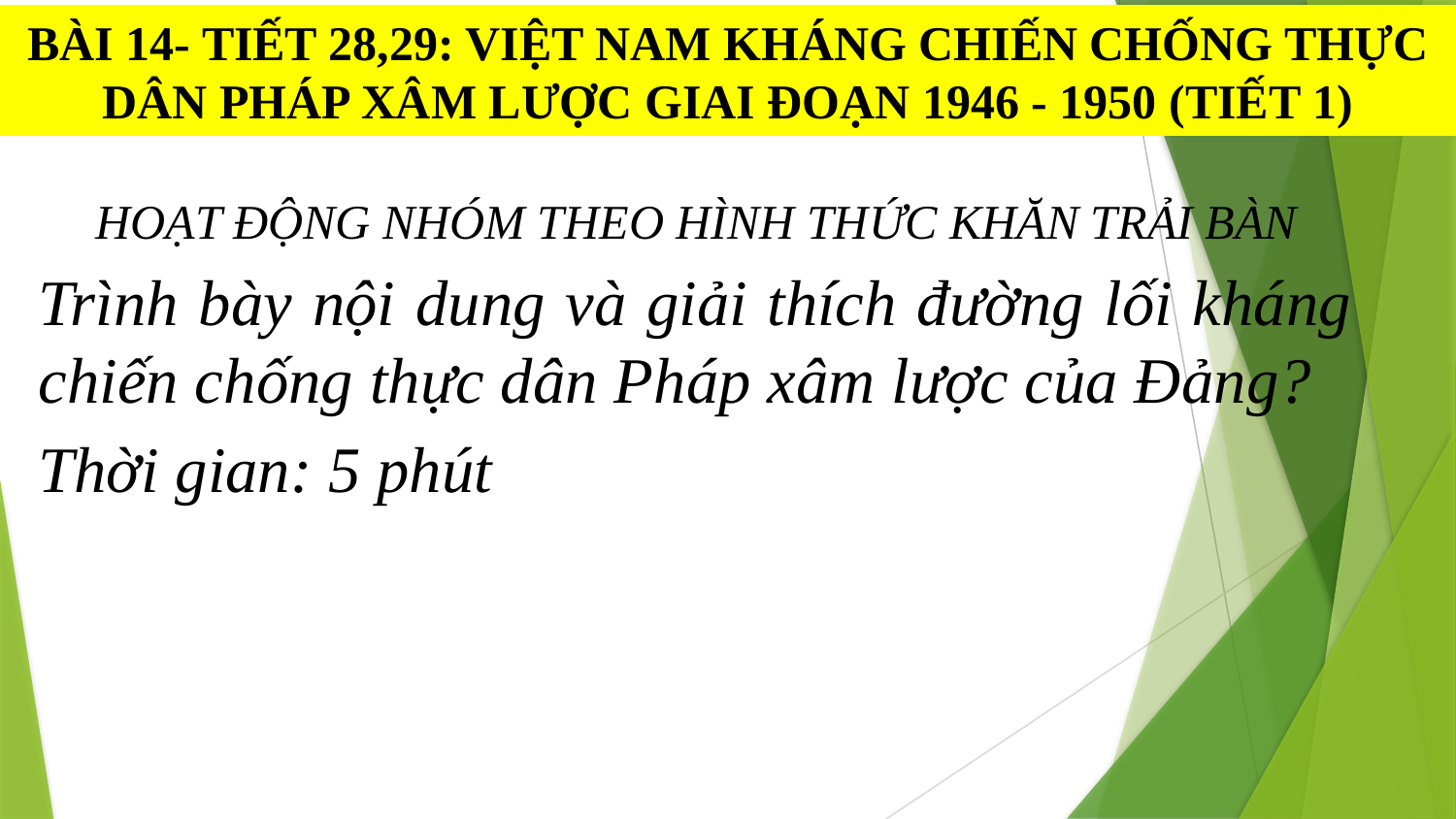

BÀI 14- TIẾT 28,29: VIỆT NAM KHÁNG CHIẾN CHỐNG THỰC DÂN PHÁP XÂM LƯỢC GIAI ĐOẠN 1946 - 1950 (TIẾT 1)
HOẠT ĐỘNG NHÓM THEO HÌNH THỨC KHĂN TRẢI BÀN
Trình bày nội dung và giải thích đường lối kháng chiến chống thực dân Pháp xâm lược của Đảng?
Thời gian: 5 phút